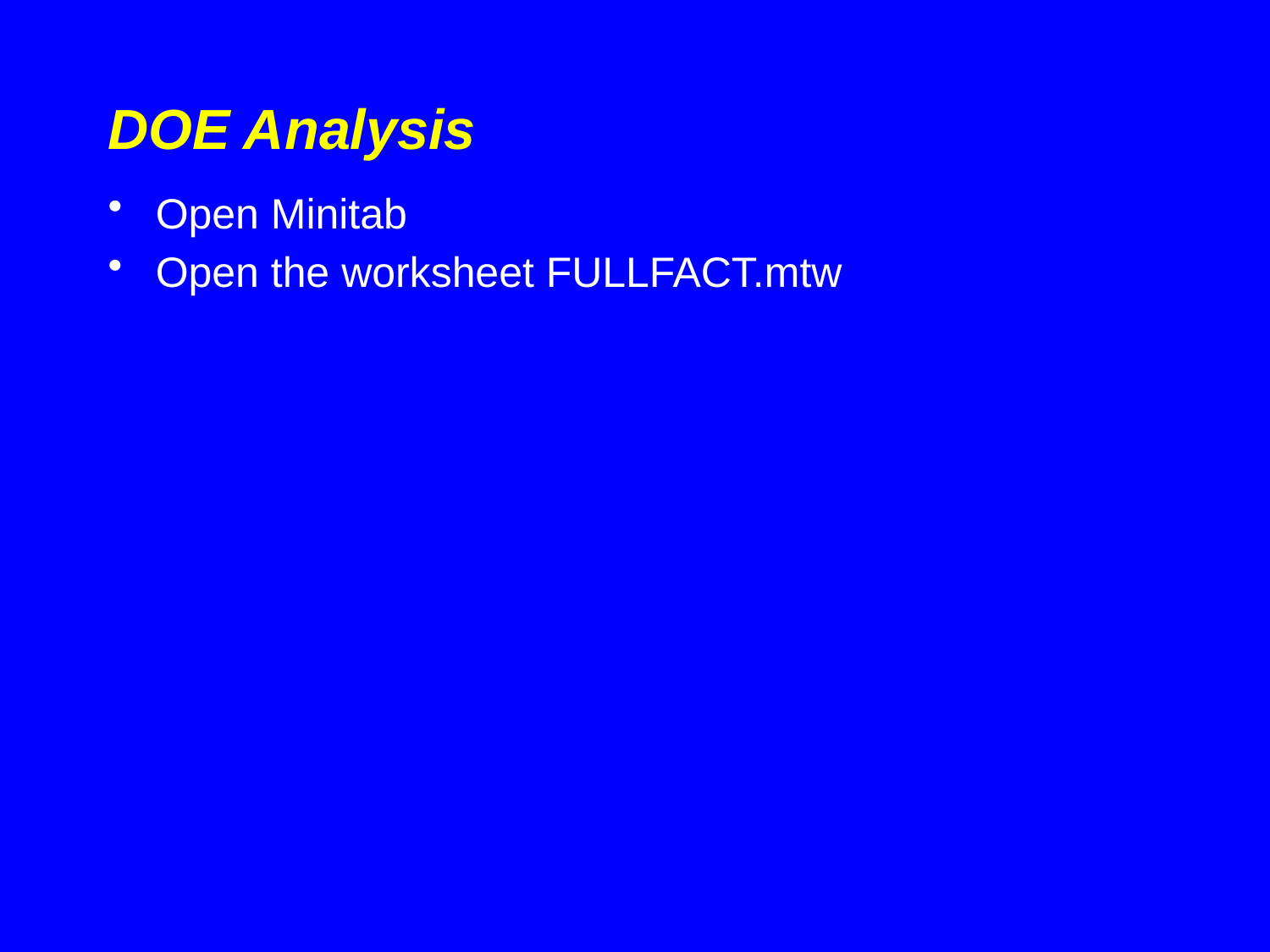

# DOE Analysis
Open Minitab
Open the worksheet FULLFACT.mtw